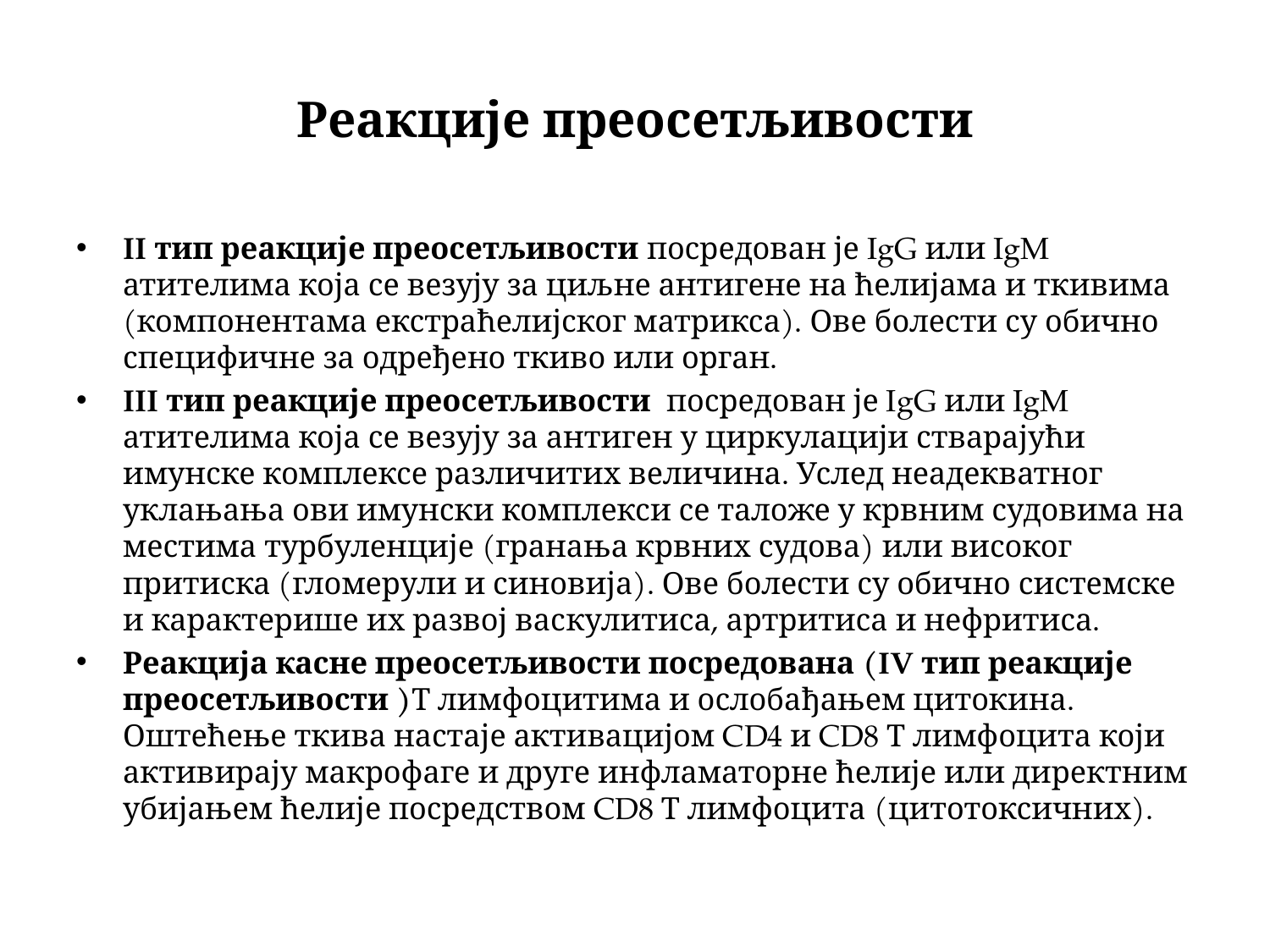

# Реакције преосетљивости
II тип реакције преосетљивости посредован је IgG или IgM атителима која се везују за циљне антигене на ћелијама и ткивима (компонентама екстраћелијског матрикса). Ове болести су обично специфичне за одређено ткиво или орган.
III тип реакције преосетљивости  посредован је IgG или IgM атителима која се везују за антиген у циркулацији стварајући имунске комплексе различитих величина. Услед неадекватног уклањања ови имунски комплекси се таложе у крвним судовима на местима турбуленције (гранања крвних судова) или високог притиска (гломерули и синовија). Ове болести су обично системске и карактерише их развој васкулитиса, артритиса и нефритиса.
Реакција касне преосетљивости посредована (IV тип реакције преосетљивости )Т лимфоцитима и ослобађањем цитокина. Оштећење ткива настаје активацијом CD4 и CD8 Т лимфоцита који активирају макрофаге и друге инфламаторне ћелије или директним убијањем ћелије посредством CD8 Т лимфоцита (цитотоксичних).